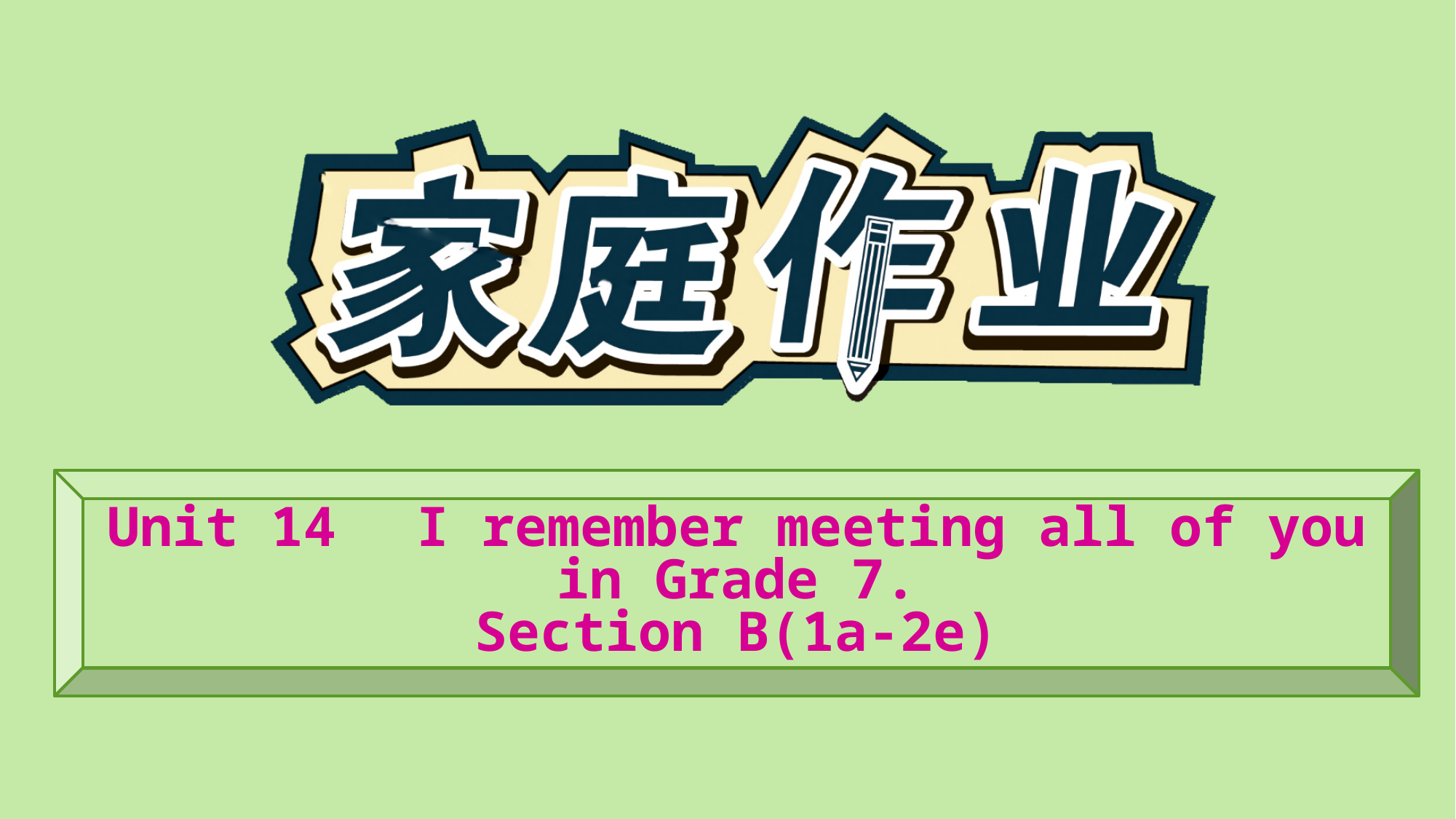

Unit 14　I remember meeting all of you
in Grade 7.
Section B(1a-2e)